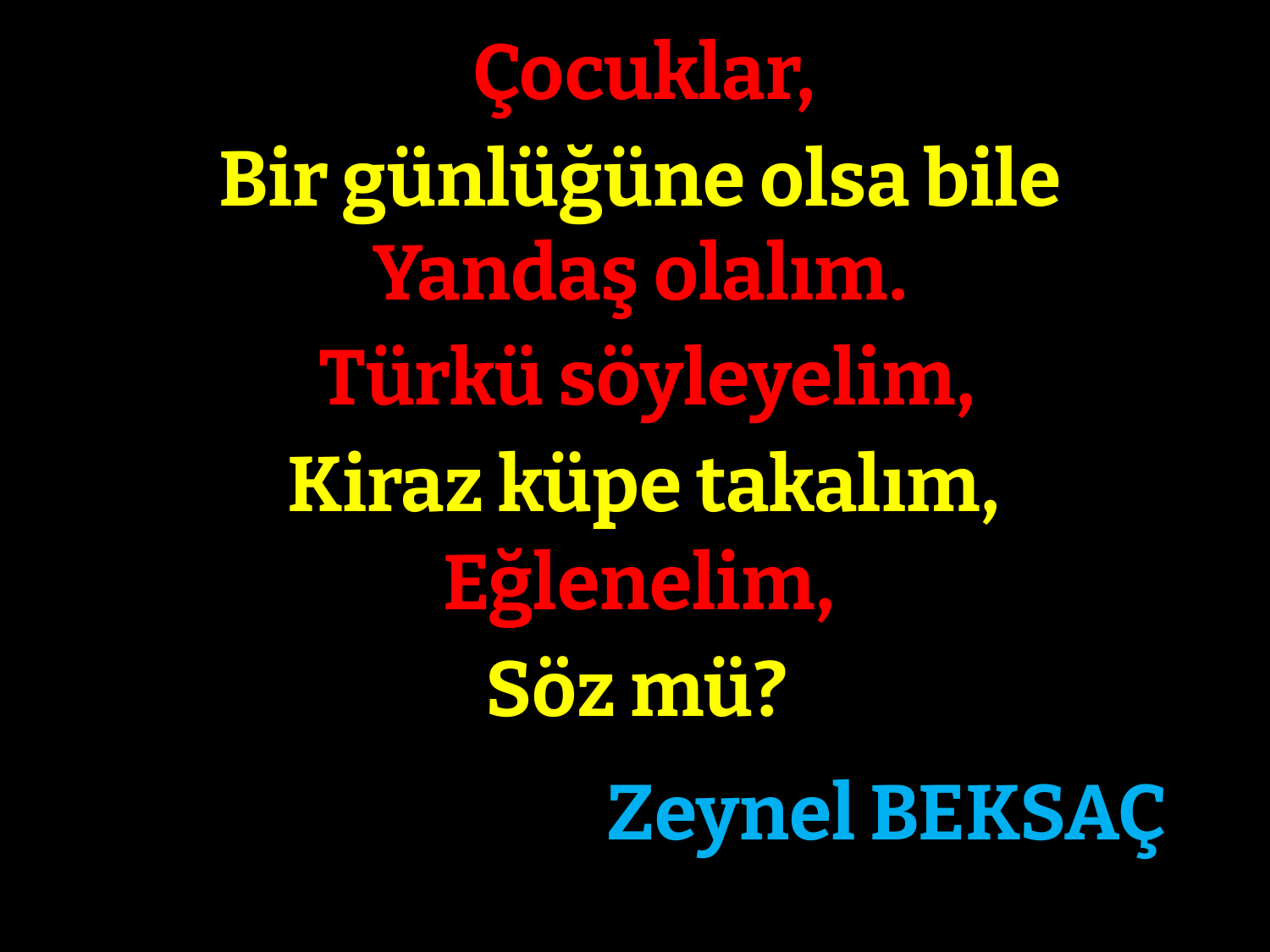

Çocuklar,
Bir günlüğüne olsa bile
Yandaş olalım.
#
Türkü söyleyelim,
Kiraz küpe takalım,
Eğlenelim,
Söz mü?
Zeynel BEKSAÇ